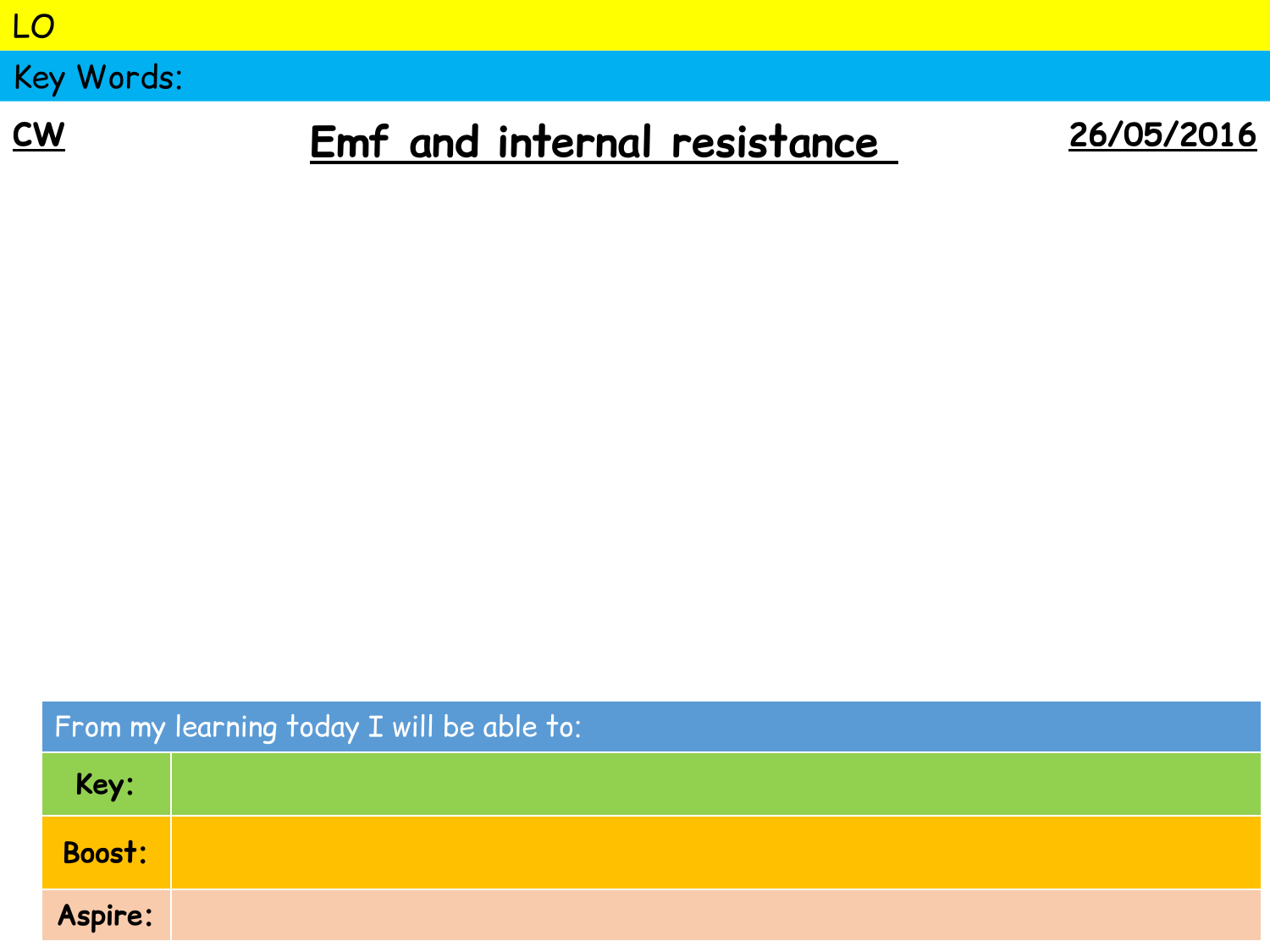

| CW | Emf and internal resistance | 26/05/2016 |
| --- | --- | --- |
| From my learning today I will be able to: |  |
| --- | --- |
| Key: |  |
| Boost: |  |
| Aspire: |  |
Objective
26 May 2016